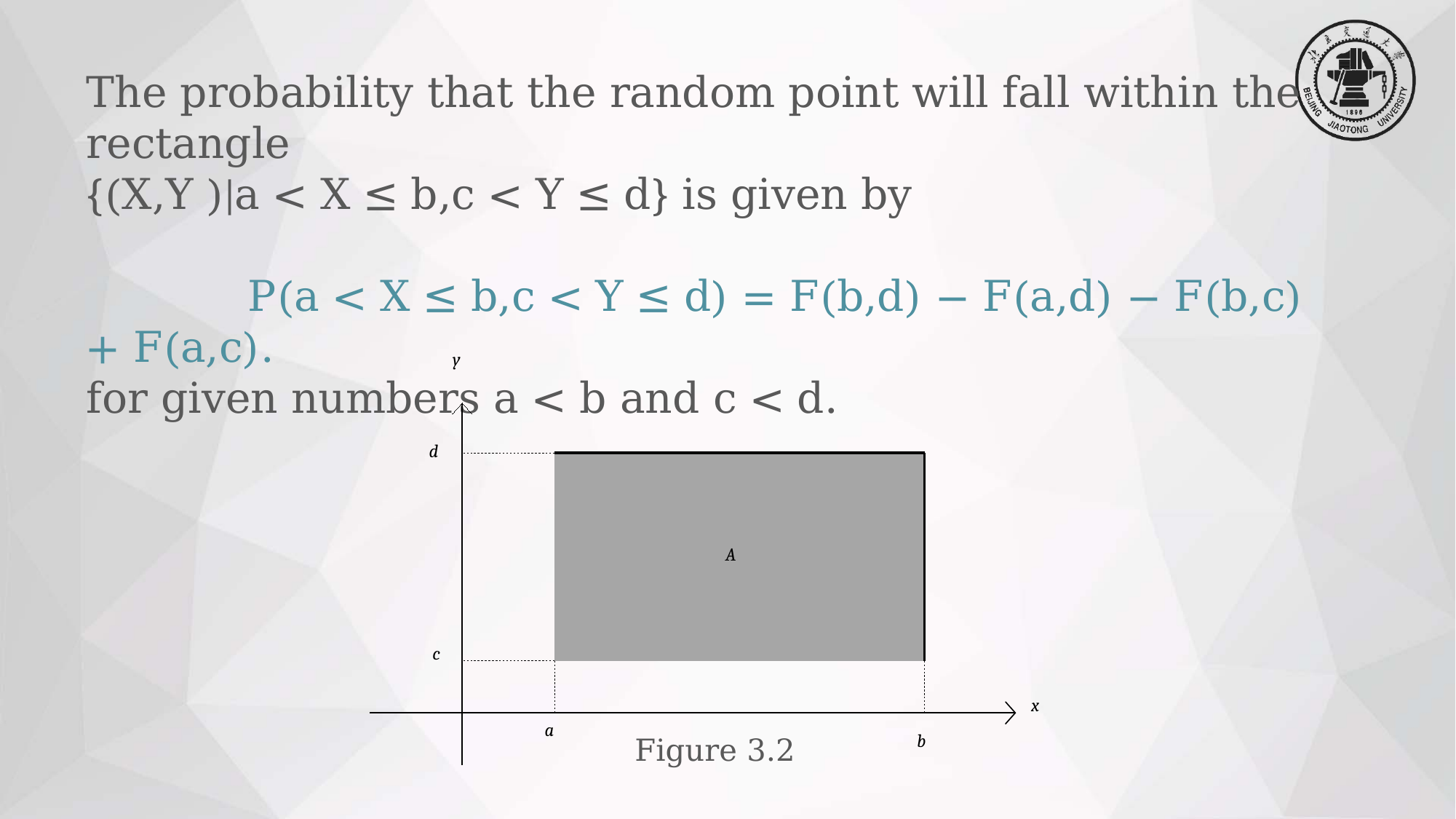

The probability that the random point will fall within the rectangle
{(X,Y )|a < X ≤ b,c < Y ≤ d} is given by

            P(a < X ≤ b,c < Y ≤ d) = F(b,d) − F(a,d) − F(b,c) + F(a,c).
for given numbers a < b and c < d.
y

d

A
c

x

a
b
Figure 3.2